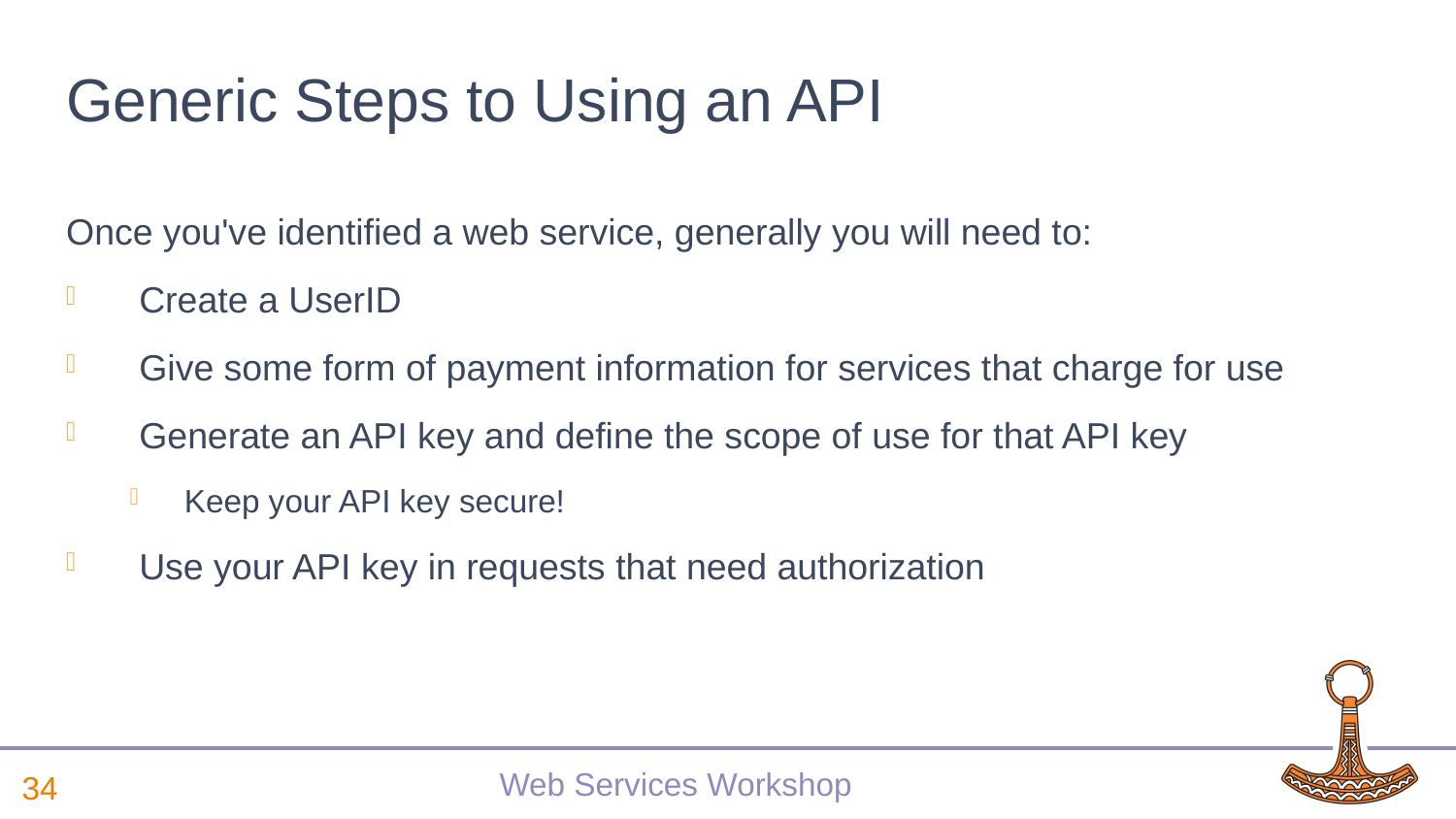

# Generic Steps to Using an API
Once you've identified a web service, generally you will need to:
Create a UserID
Give some form of payment information for services that charge for use
Generate an API key and define the scope of use for that API key
Keep your API key secure!
Use your API key in requests that need authorization